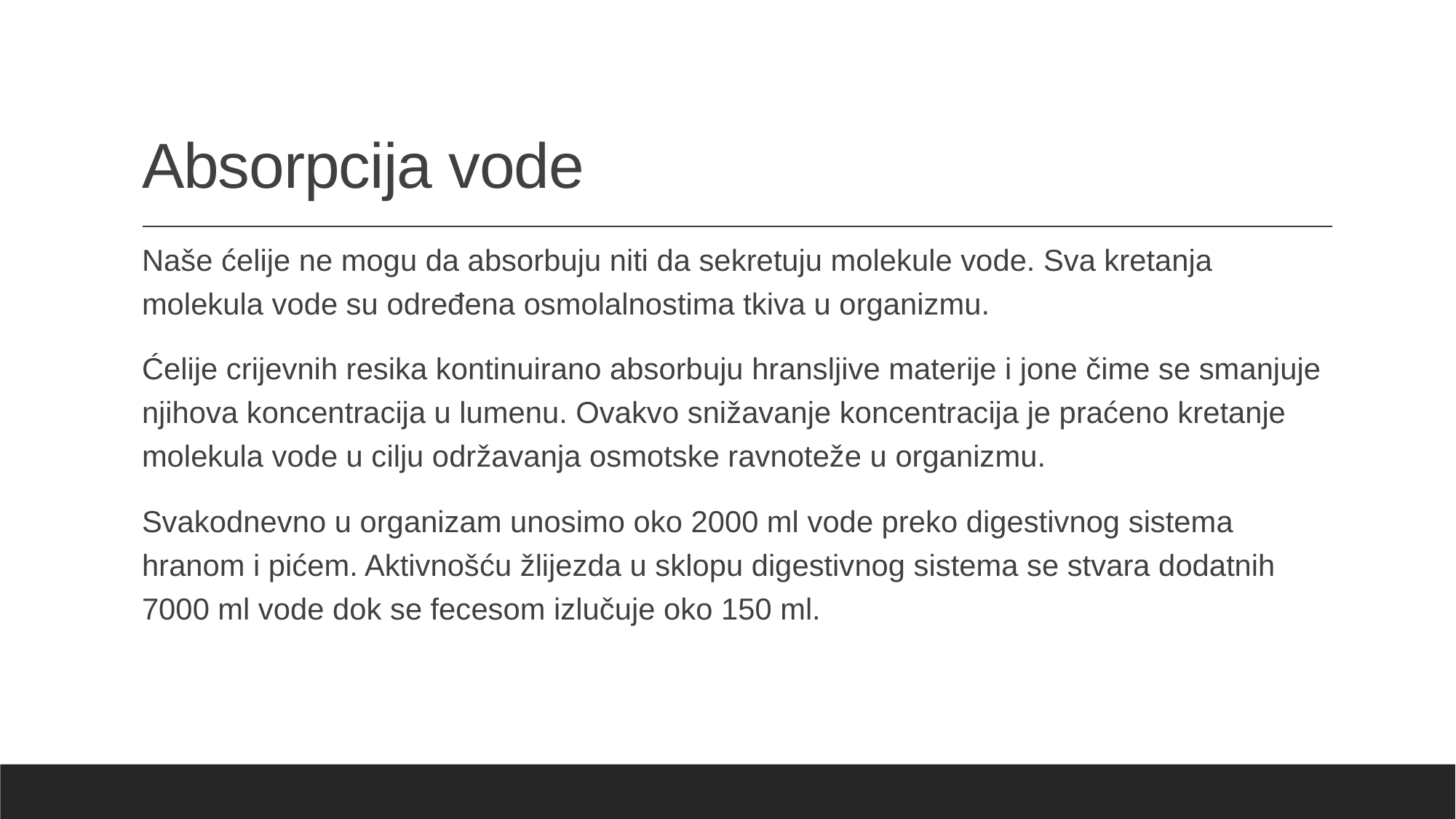

# Absorpcija vode
Naše ćelije ne mogu da absorbuju niti da sekretuju molekule vode. Sva kretanja molekula vode su određena osmolalnostima tkiva u organizmu.
Ćelije crijevnih resika kontinuirano absorbuju hransljive materije i jone čime se smanjuje njihova koncentracija u lumenu. Ovakvo snižavanje koncentracija je praćeno kretanje molekula vode u cilju održavanja osmotske ravnoteže u organizmu.
Svakodnevno u organizam unosimo oko 2000 ml vode preko digestivnog sistema hranom i pićem. Aktivnošću žlijezda u sklopu digestivnog sistema se stvara dodatnih 7000 ml vode dok se fecesom izlučuje oko 150 ml.